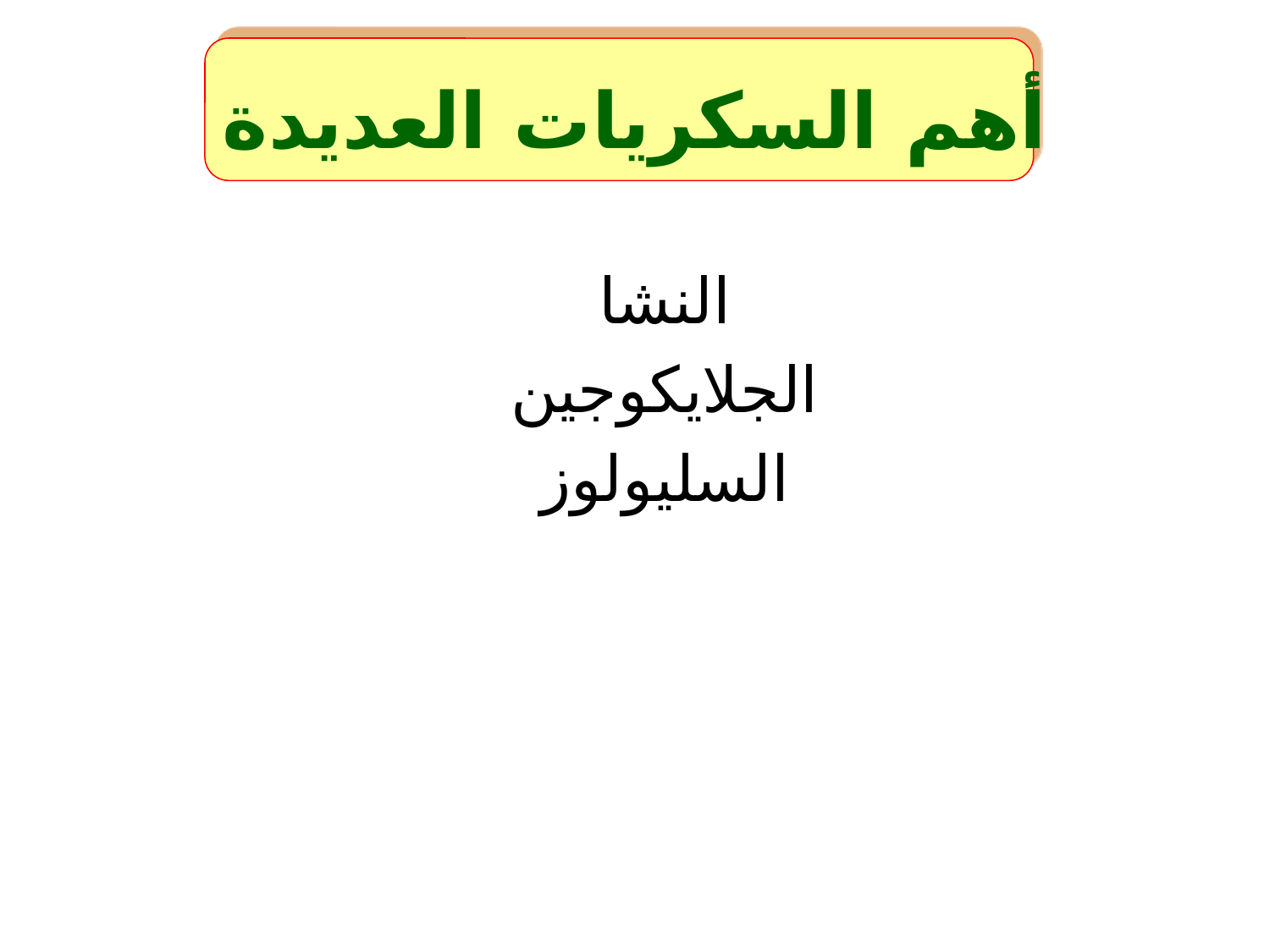

# أهم السكريات العديدة

النشا
الجلايكوجين
السليولوز